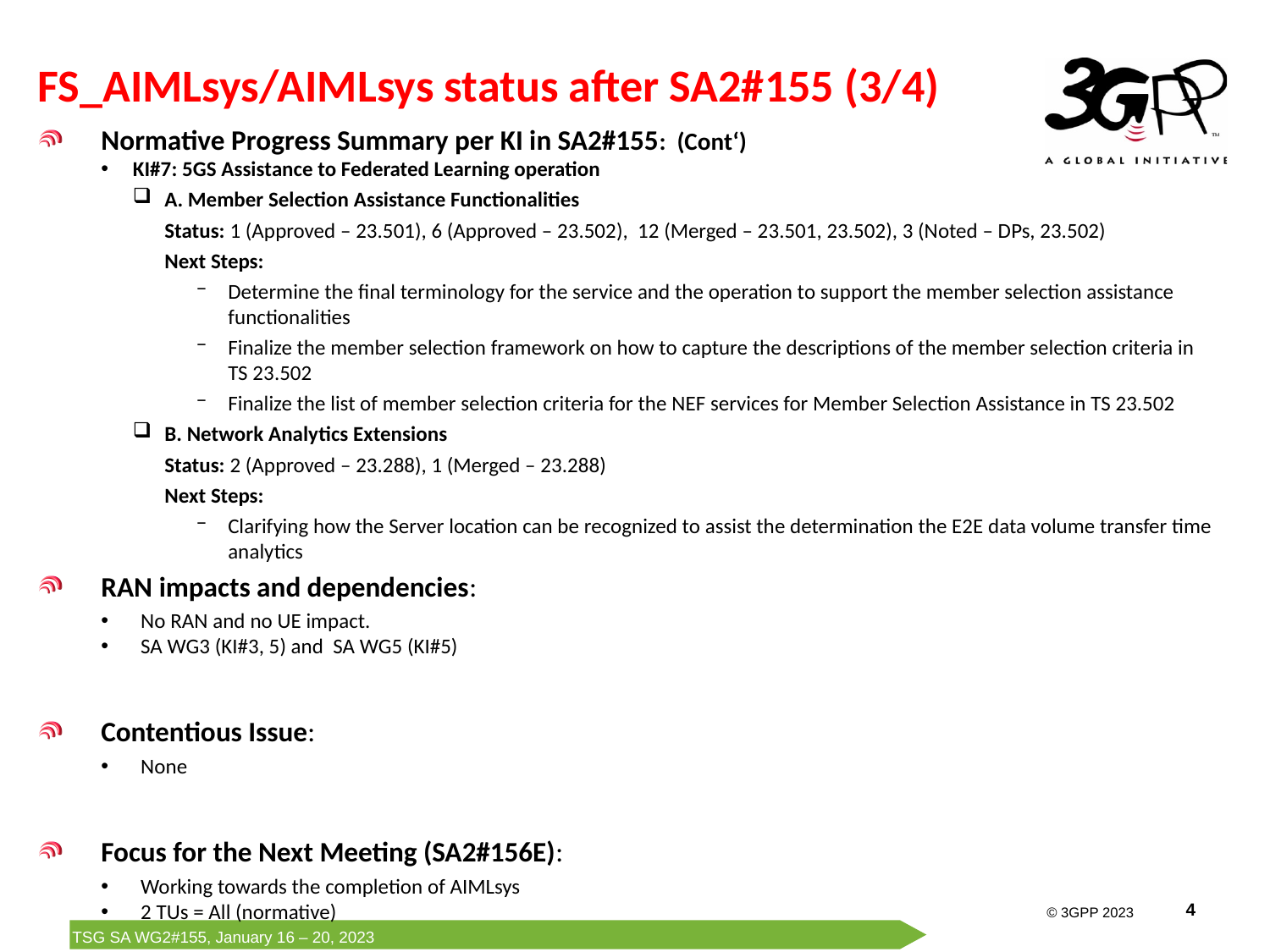

# FS_AIMLsys/AIMLsys status after SA2#155 (3/4)

Normative Progress Summary per KI in SA2#155:  (Cont‘)
KI#7: 5GS Assistance to Federated Learning operation
A. Member Selection Assistance Functionalities
Status: 1 (Approved – 23.501), 6 (Approved – 23.502),  12 (Merged – 23.501, 23.502), 3 (Noted – DPs, 23.502)
Next Steps:
Determine the final terminology for the service and the operation to support the member selection assistance functionalities
Finalize the member selection framework on how to capture the descriptions of the member selection criteria in TS 23.502
Finalize the list of member selection criteria for the NEF services for Member Selection Assistance in TS 23.502
B. Network Analytics Extensions
Status: 2 (Approved – 23.288), 1 (Merged – 23.288)
Next Steps:
Clarifying how the Server location can be recognized to assist the determination the E2E data volume transfer time analytics
RAN impacts and dependencies:
No RAN and no UE impact.
SA WG3 (KI#3, 5) and  SA WG5 (KI#5)

Contentious Issue:
None

Focus for the Next Meeting (SA2#156E):
Working towards the completion of AIMLsys
2 TUs = All (normative)